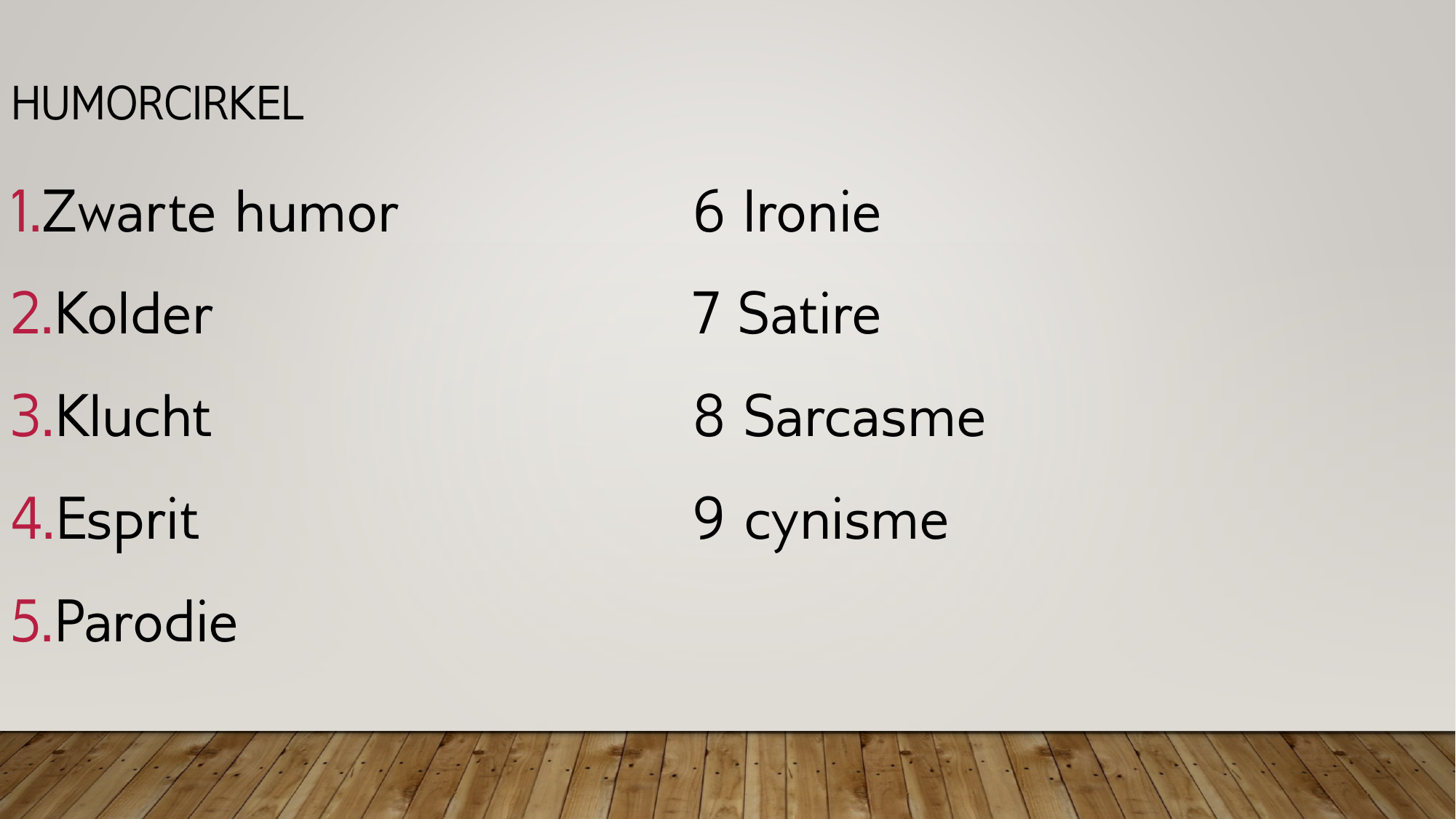

humorcirkel
Zwarte humor			6 Ironie
Kolder					7 Satire
Klucht					8 Sarcasme
Esprit					9 cynisme
Parodie